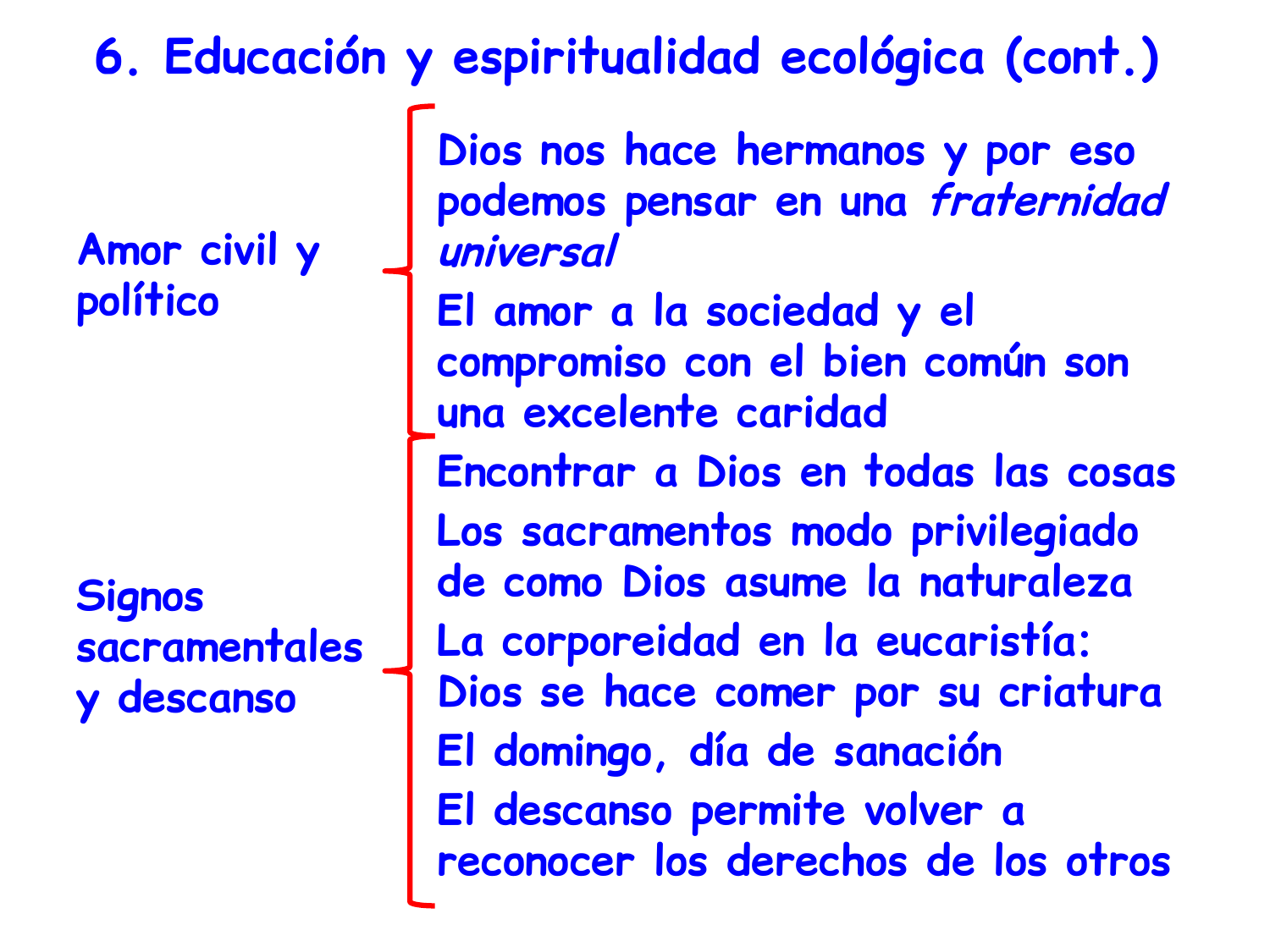

# 6. Educación y espiritualidad ecológica (cont.)

Dios nos hace hermanos y por eso podemos pensar en una fraternidad universal
El amor a la sociedad y el compromiso con el bien común son una excelente caridad
Encontrar a Dios en todas las cosas
Los sacramentos modo privilegiado de como Dios asume la naturaleza
La corporeidad en la eucaristía: Dios se hace comer por su criatura
El domingo, día de sanación
El descanso permite volver a reconocer los derechos de los otros

Amor civil y político

Signos sacramentales y descanso